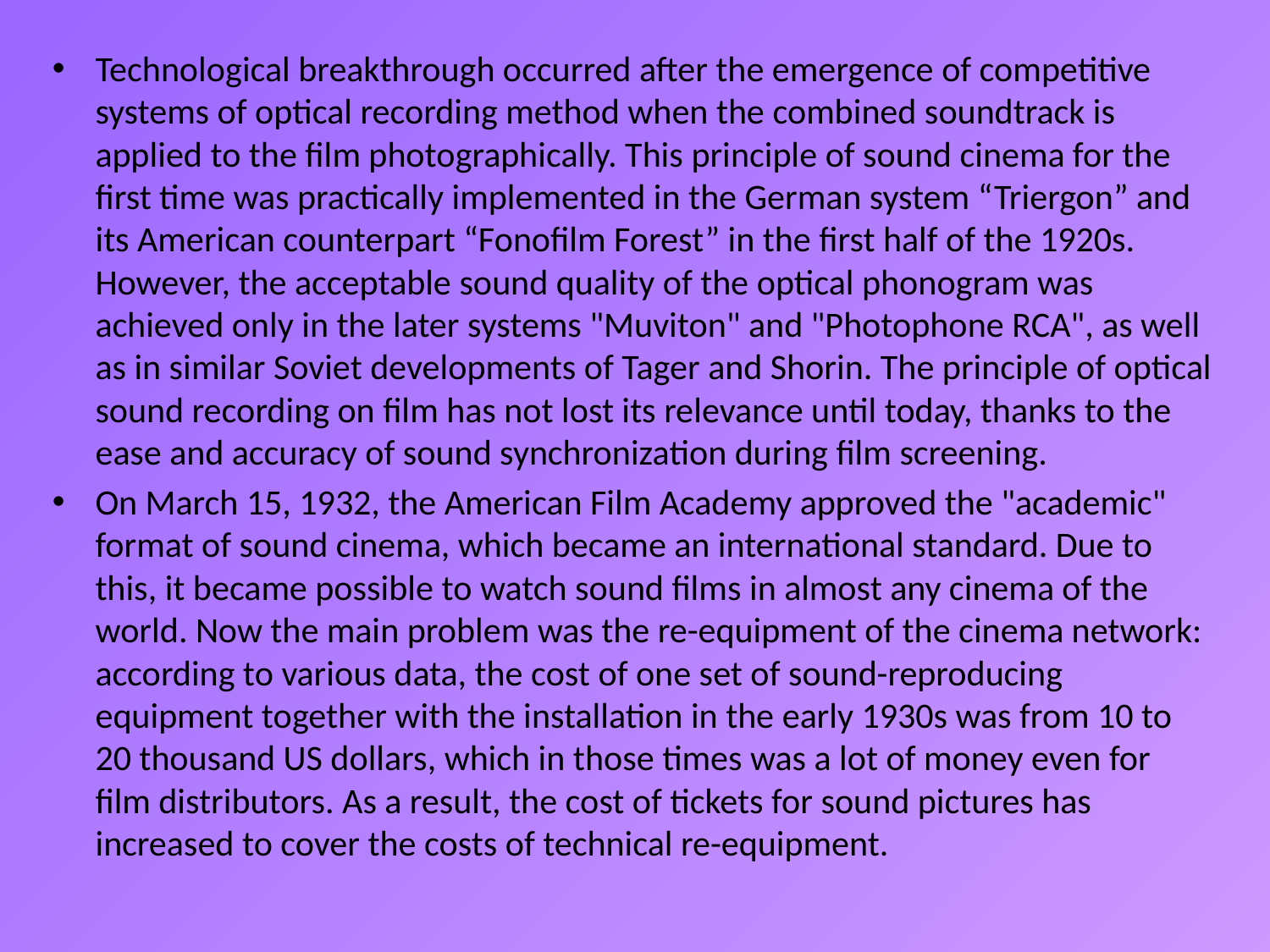

Technological breakthrough occurred after the emergence of competitive systems of optical recording method when the combined soundtrack is applied to the film photographically. This principle of sound cinema for the first time was practically implemented in the German system “Triergon” and its American counterpart “Fonofilm Forest” in the first half of the 1920s. However, the acceptable sound quality of the optical phonogram was achieved only in the later systems "Muviton" and "Photophone RCA", as well as in similar Soviet developments of Tager and Shorin. The principle of optical sound recording on film has not lost its relevance until today, thanks to the ease and accuracy of sound synchronization during film screening.
On March 15, 1932, the American Film Academy approved the "academic" format of sound cinema, which became an international standard. Due to this, it became possible to watch sound films in almost any cinema of the world. Now the main problem was the re-equipment of the cinema network: according to various data, the cost of one set of sound-reproducing equipment together with the installation in the early 1930s was from 10 to 20 thousand US dollars, which in those times was a lot of money even for film distributors. As a result, the cost of tickets for sound pictures has increased to cover the costs of technical re-equipment.